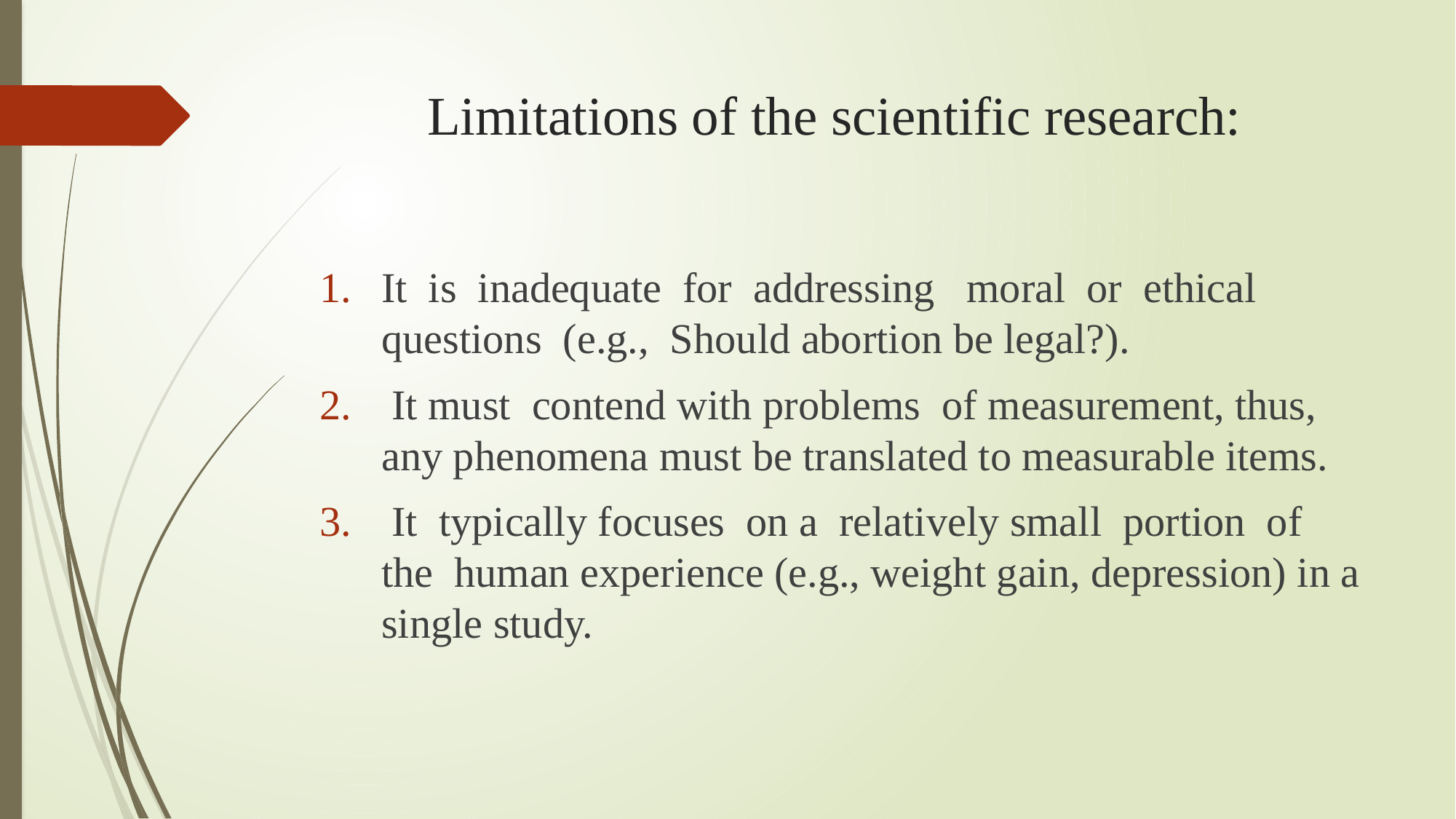

# Limitations of the scientific research:
It  is  inadequate  for  addressing   moral  or  ethical  questions  (e.g.,  Should abortion be legal?).
 It must  contend with problems  of measurement, thus,  any phenomena must be translated to measurable items.
 It  typically focuses  on a  relatively small  portion  of the  human experience (e.g., weight gain, depression) in a single study.